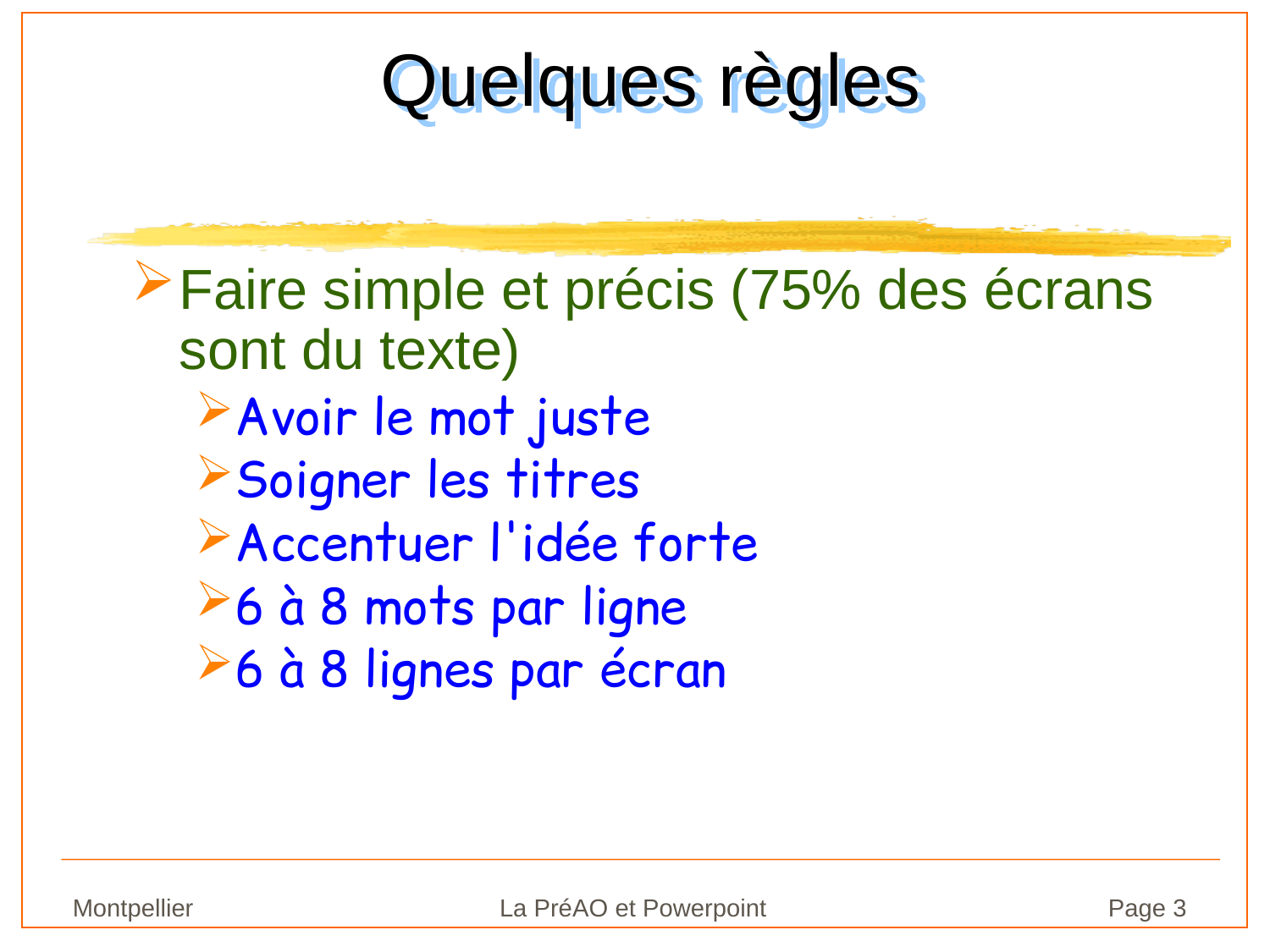

# Quelques règles
Faire simple et précis (75% des écrans sont du texte)
Avoir le mot juste
Soigner les titres
Accentuer l'idée forte
6 à 8 mots par ligne
6 à 8 lignes par écran
Montpellier
 La PréAO et Powerpoint
Page 3